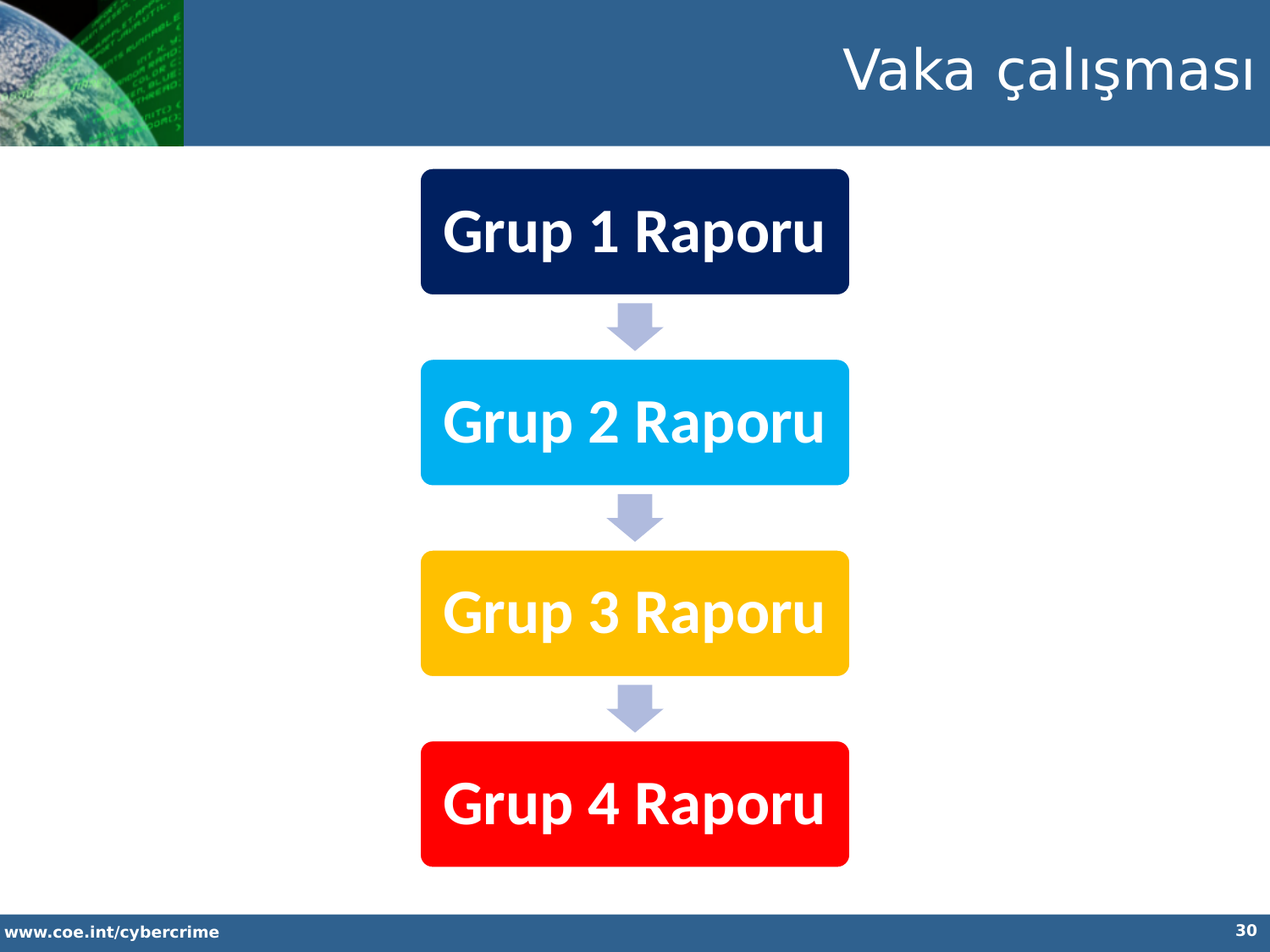

Vaka çalışması
Grup 1 Raporu

Grup 2 Raporu

Grup 3 Raporu

Grup 4 Raporu
#
30